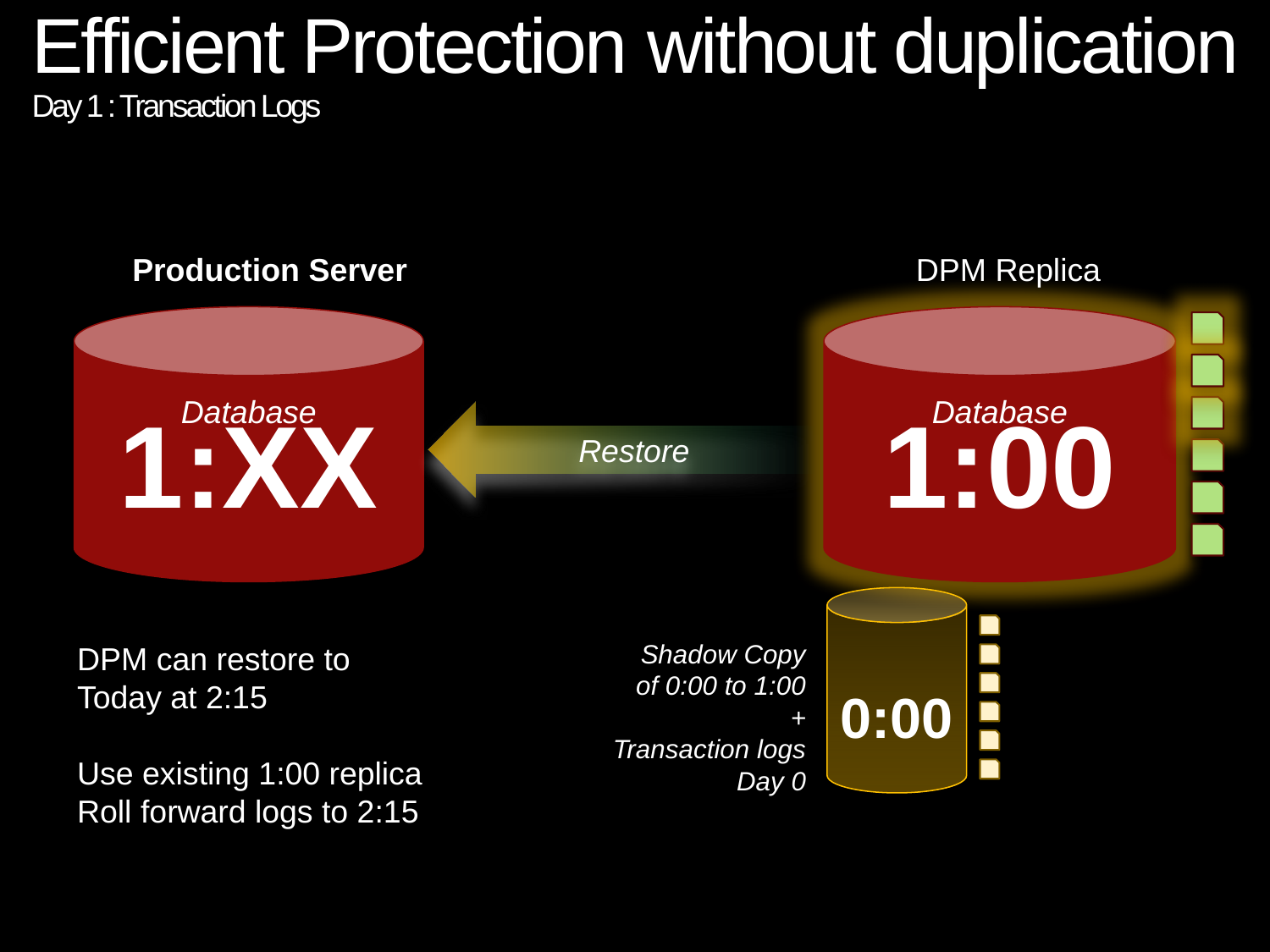

# Efficient Protection without duplication Day 1 : Transaction Logs
Production Server
DPM Replica
Database

1:XX

Database

1:00

Restore

0:00

Shadow Copy
of 0:00 to 1:00
          +
Transaction logs
Day 0
DPM can restore to
Today at 2:15

Use existing 1:00 replica
Roll forward logs to 2:15